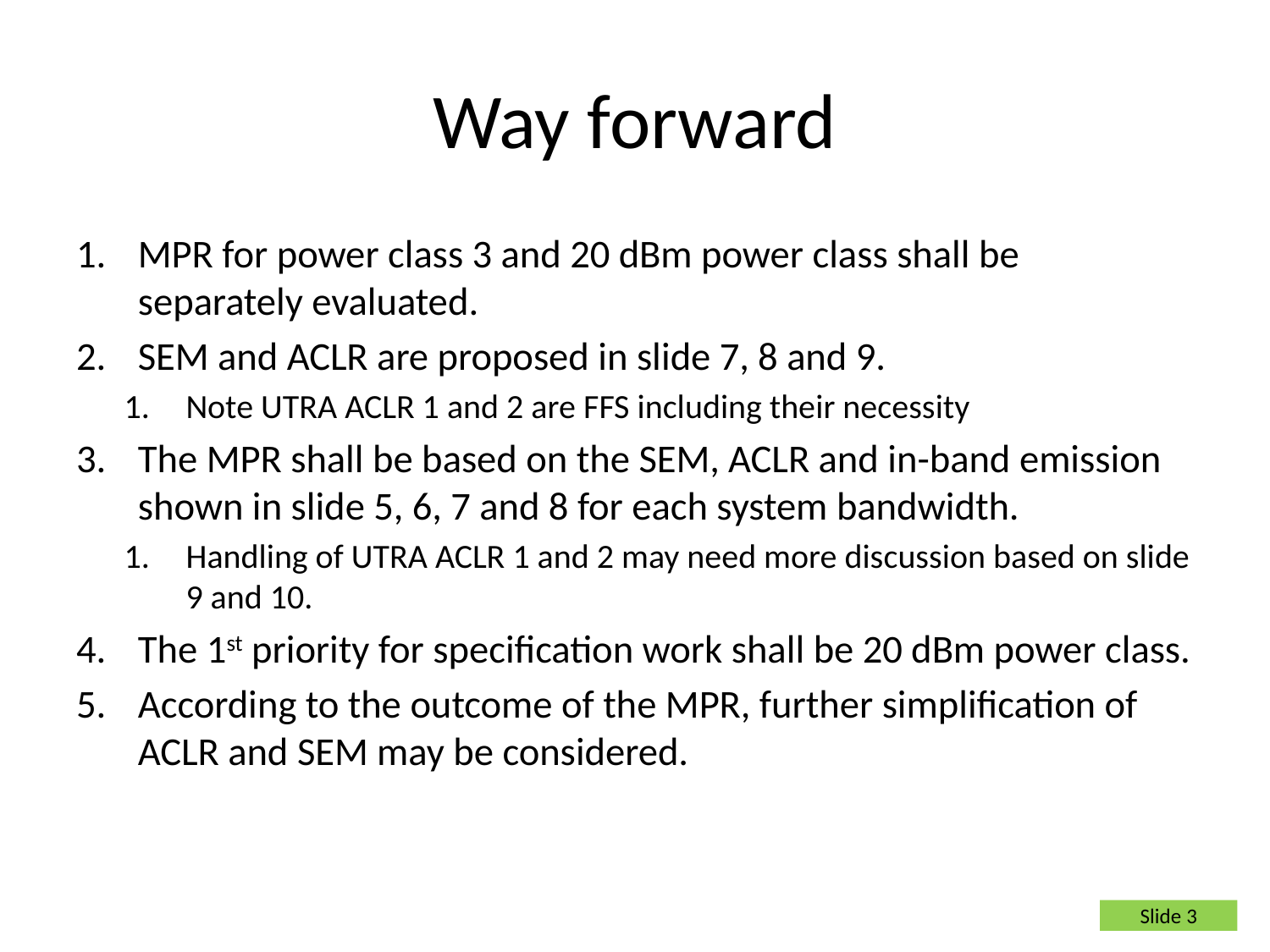

# Way forward
MPR for power class 3 and 20 dBm power class shall be separately evaluated.
SEM and ACLR are proposed in slide 7, 8 and 9.
Note UTRA ACLR 1 and 2 are FFS including their necessity
The MPR shall be based on the SEM, ACLR and in-band emission shown in slide 5, 6, 7 and 8 for each system bandwidth.
Handling of UTRA ACLR 1 and 2 may need more discussion based on slide 9 and 10.
The 1st priority for specification work shall be 20 dBm power class.
According to the outcome of the MPR, further simplification of ACLR and SEM may be considered.